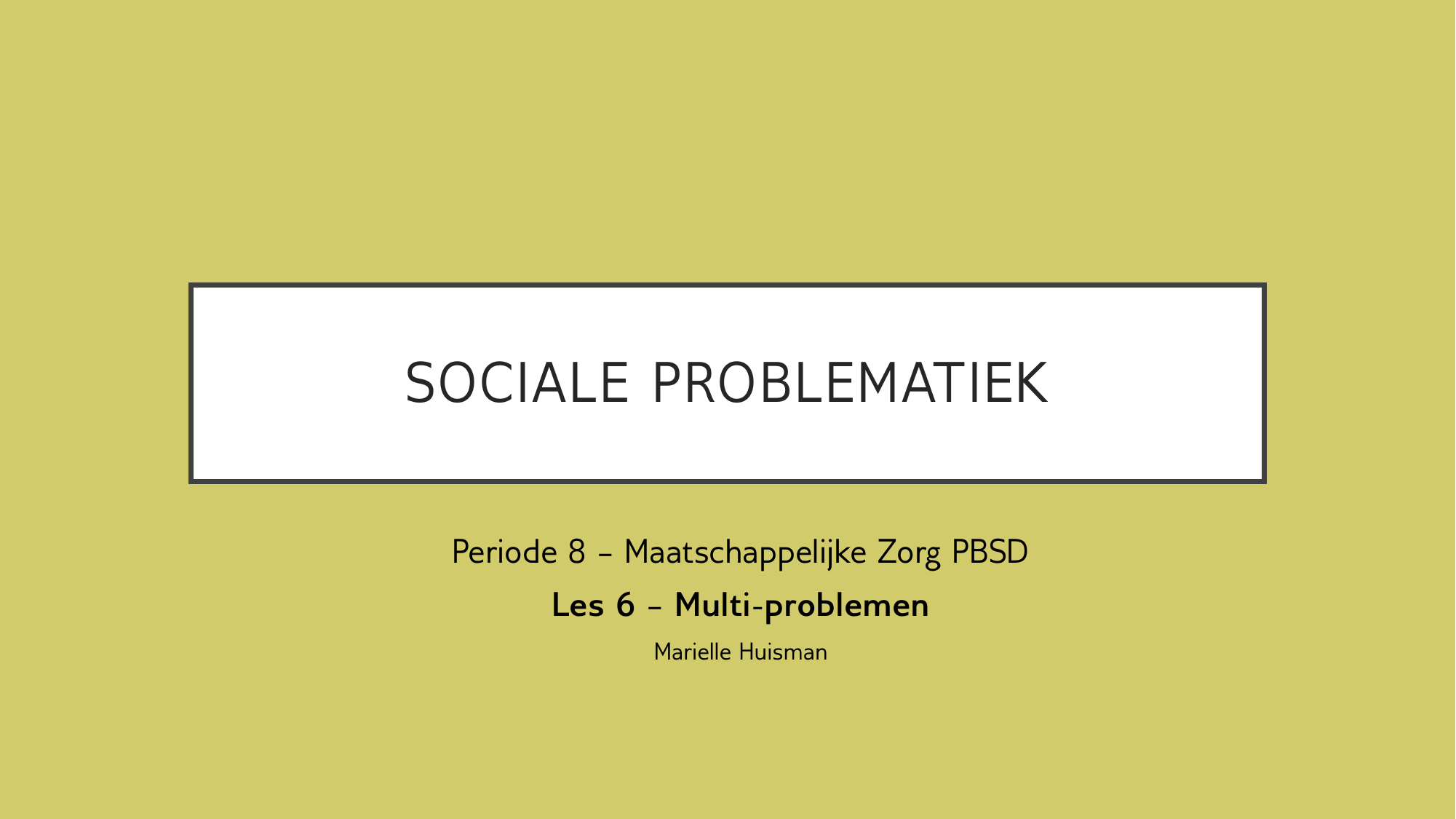

# Sociale problematiek
Periode 8 – Maatschappelijke Zorg PBSD
Les 6 – Multi-problemen
Marielle Huisman